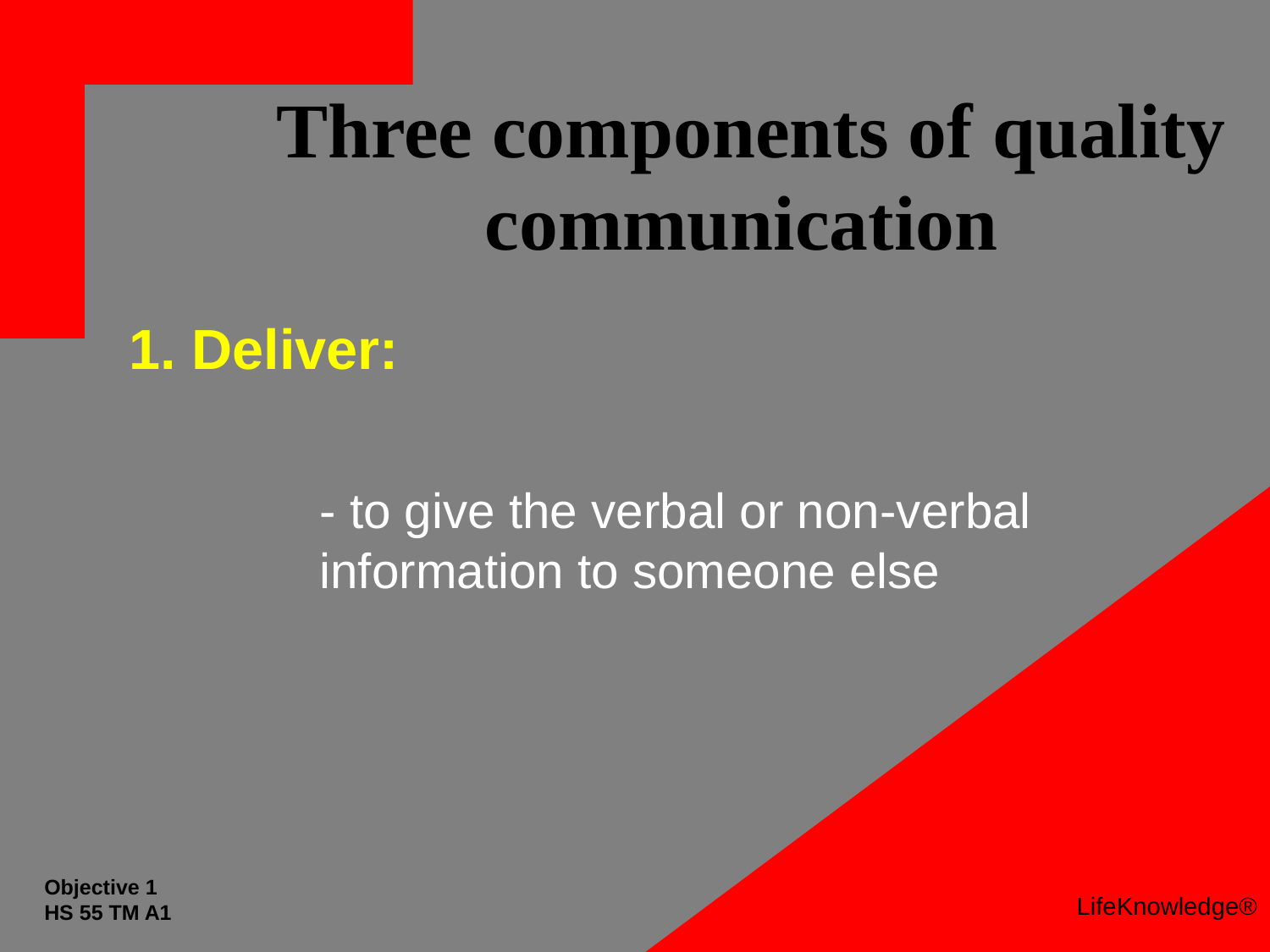

# Three components of quality communication
1. Deliver:
 	- to give the verbal or non-verbal information to someone else

Objective 1
HS 55 TM A1
LifeKnowledge®